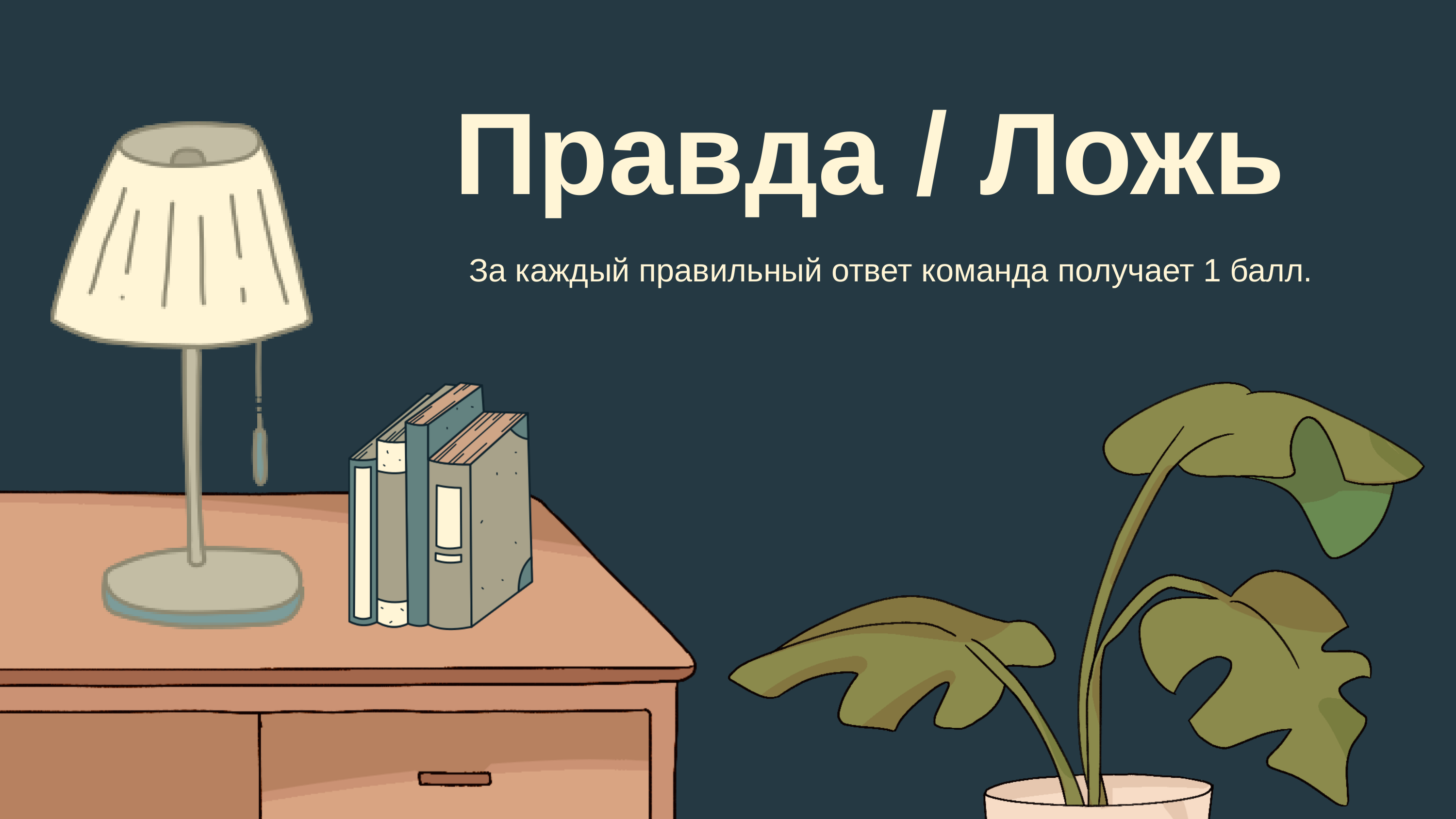

Правда / Ложь

За каждый правильный ответ команда получает 1 балл.